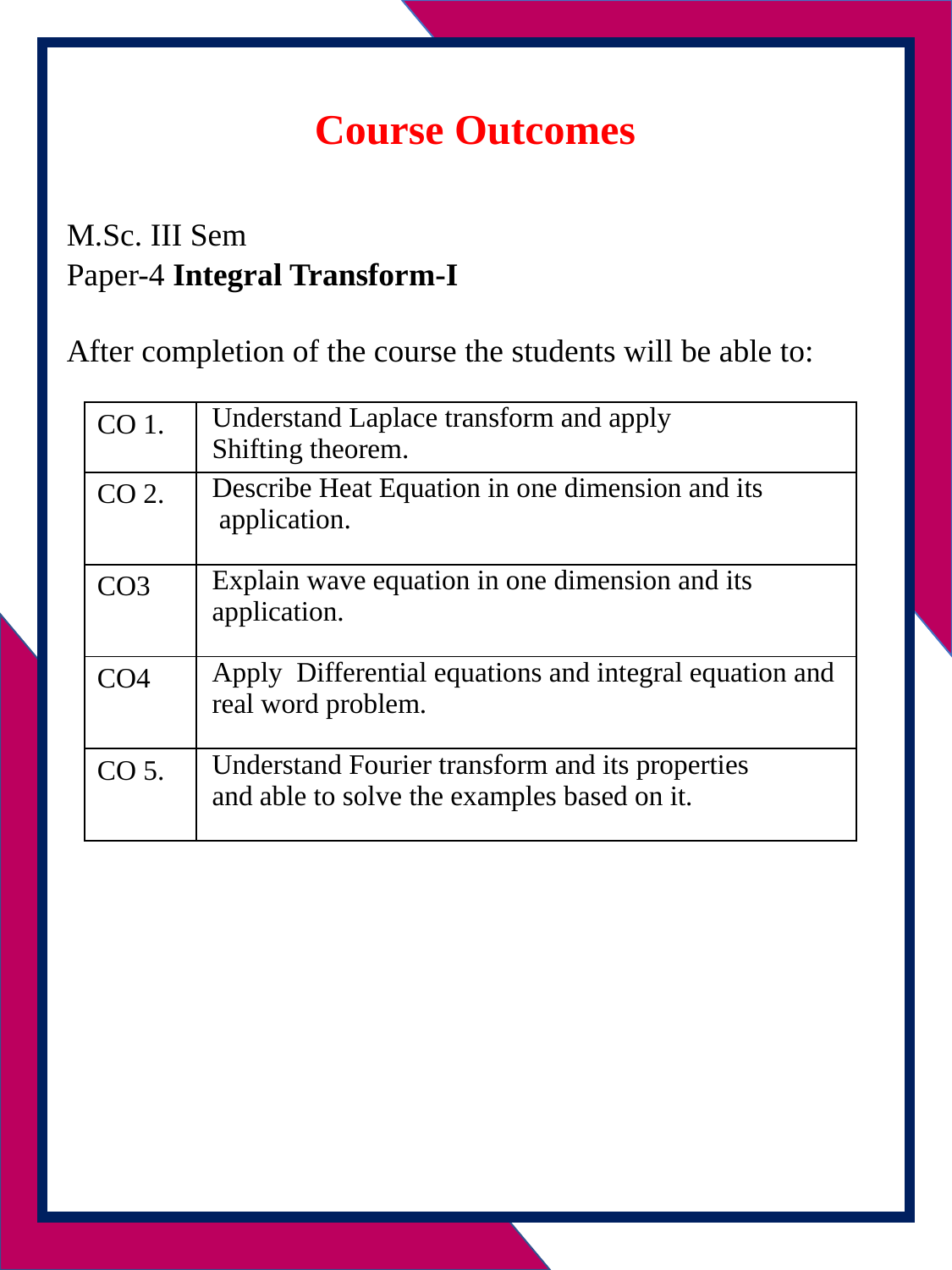

Course Outcomes

M.Sc. III Sem
Paper-4 Integral Transform-I

After completion of the course the students will be able to:

| CO 1. | Understand Laplace transform and apply  Shifting theorem. |
| --- | --- |
| CO 2. | Describe Heat Equation in one dimension and its  application. |
| CO3 | Explain wave equation in one dimension and its  application. |
| CO4 | Apply  Differential equations and integral equation and real word problem. |
| CO 5. | Understand Fourier transform and its properties  and able to solve the examples based on it. |